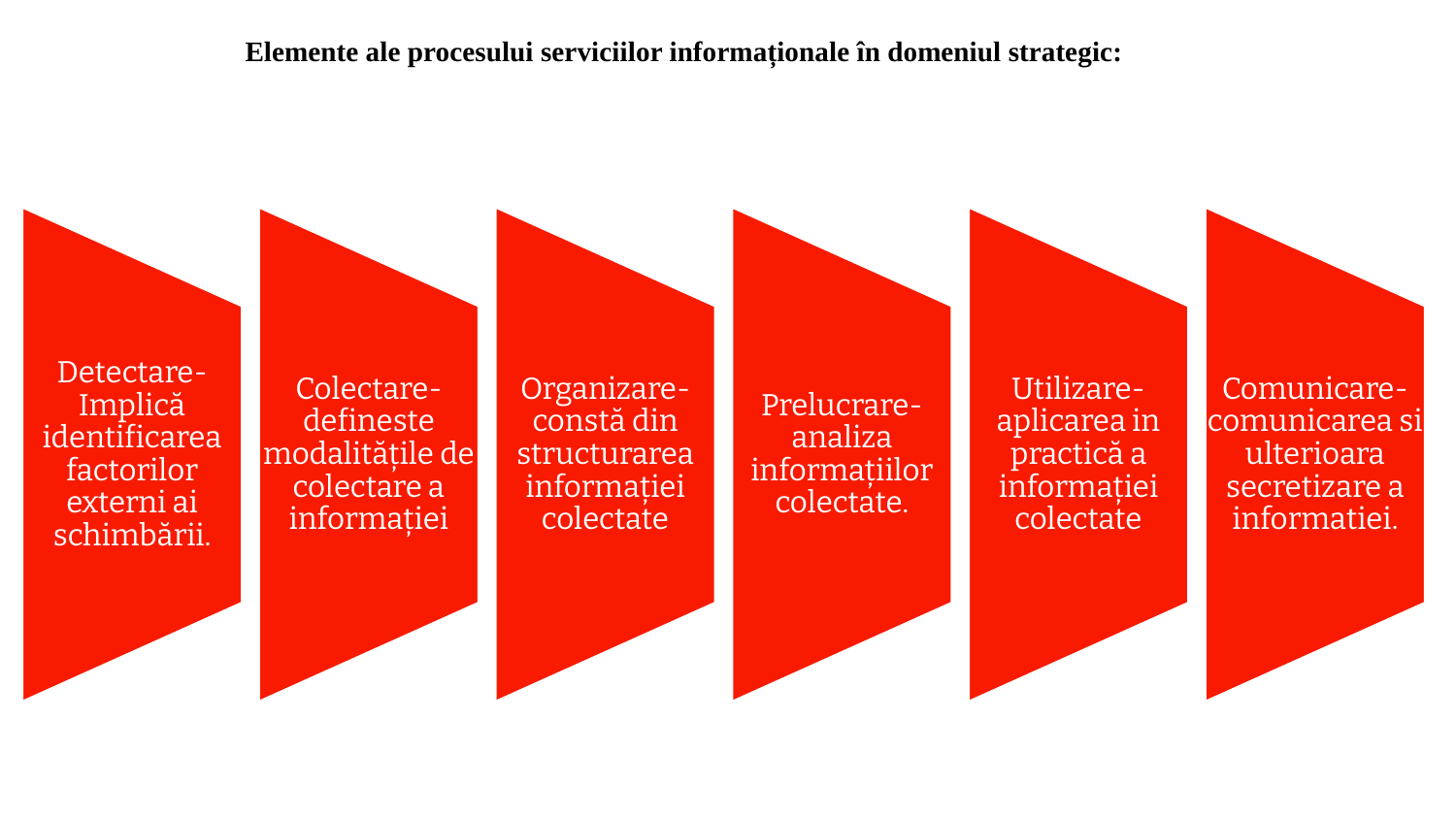

Elemente ale procesului serviciilor informaționale în domeniul strategic:
Detectare-Implică identificarea factorilor externi ai schimbării.
Colectare-defineste modalitățile de colectare a informației
Organizare- constă din structurarea informației colectate
Prelucrare- analiza informațiilor colectate.
Utilizare- aplicarea in practică a informației colectate
Comunicare- comunicarea si ulterioara secretizare a informatiei.